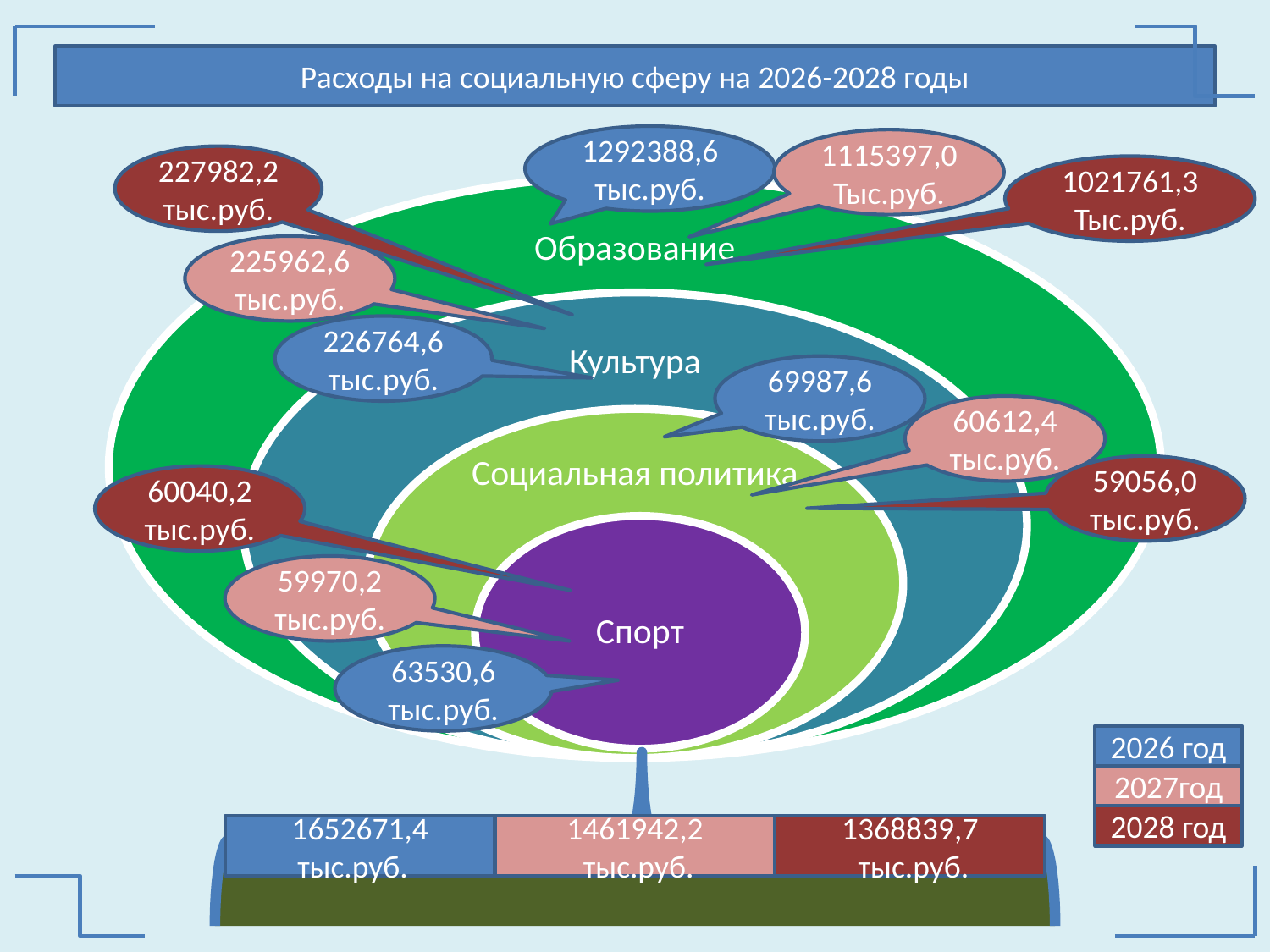

Расходы на социальную сферу на 2026-2028 годы
1292388,6 тыс.руб.
1115397,0
Тыс.руб.
227982,2
тыс.руб.
1021761,3
Тыс.руб.
Образование
Культура
Социальная политика
Спорт
225962,6
тыс.руб.
226764,6 тыс.руб.
69987,6
тыс.руб.
60612,4
тыс.руб.

59056,0
тыс.руб.
60040,2
тыс.руб.
59970,2
тыс.руб.
63530,6 тыс.руб.
2026 год
2027год
2028 год
1652671,4 тыс.руб.
1461942,2
 тыс.руб.
1368839,7
 тыс.руб.